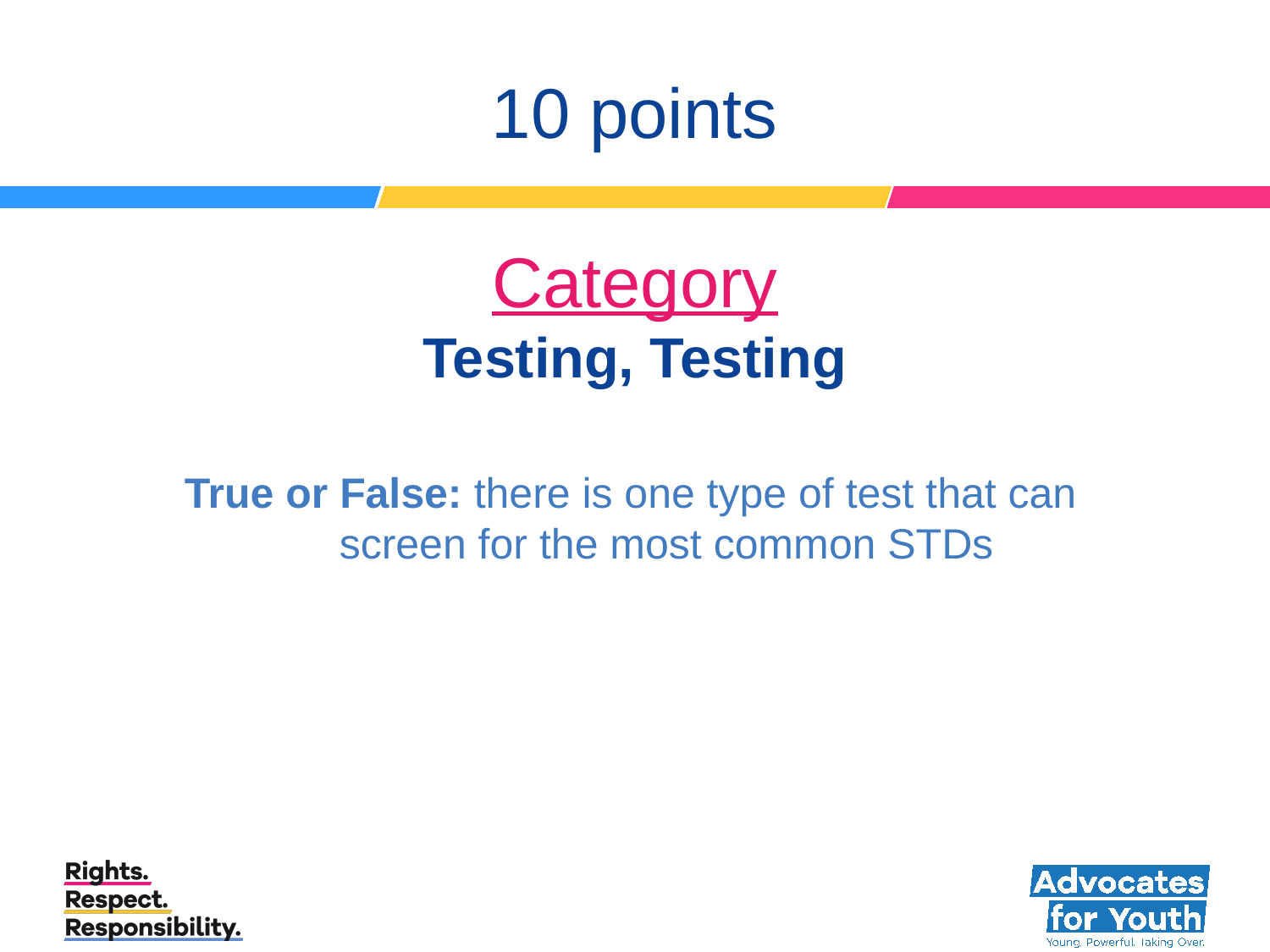

# 10 points Category Testing, Testing
True or False: there is one type of test that can
screen for the most common STDs